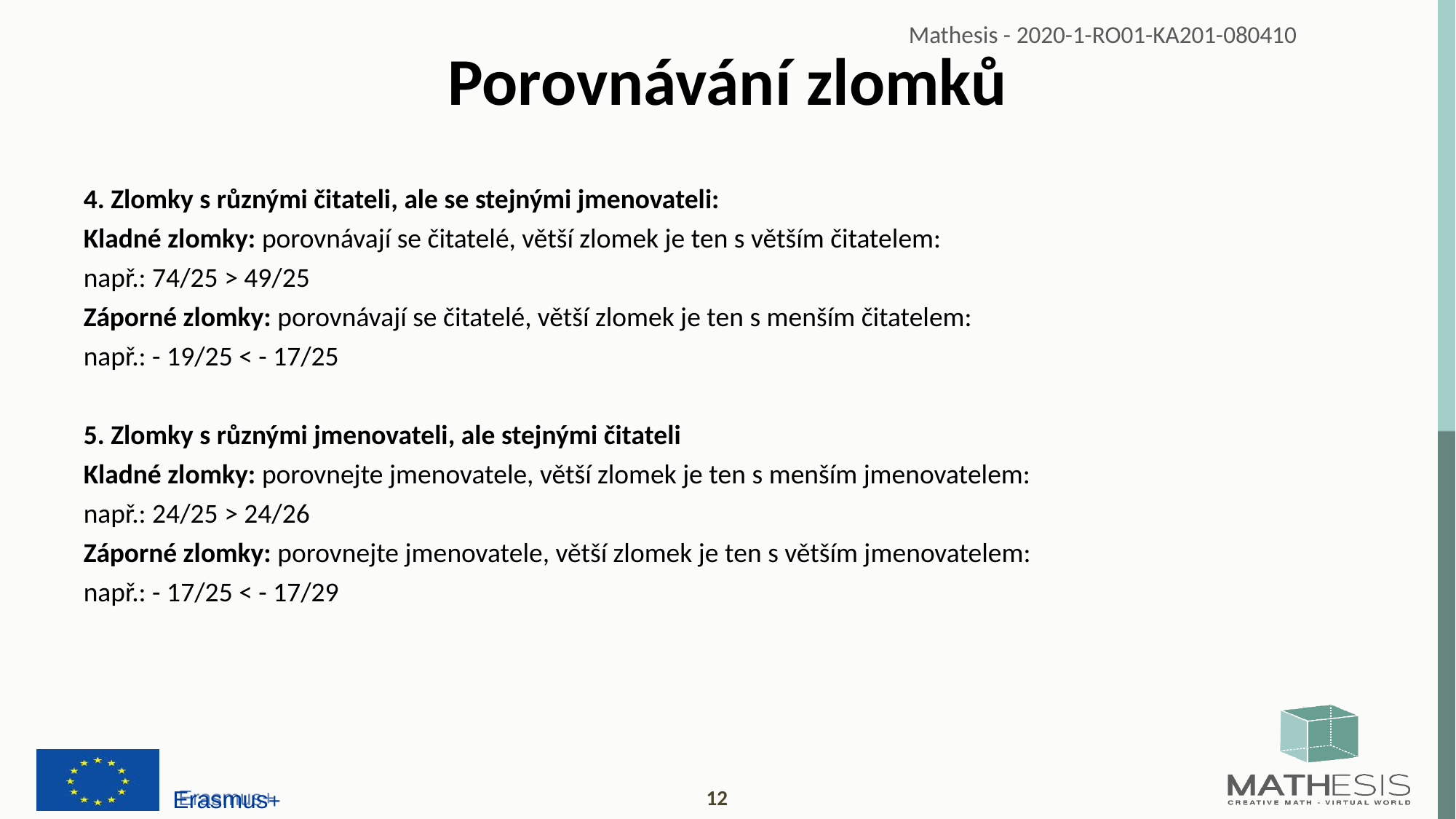

# Porovnávání zlomků
4. Zlomky s různými čitateli, ale se stejnými jmenovateli:
Kladné zlomky: porovnávají se čitatelé, větší zlomek je ten s větším čitatelem:
např.: 74/25 > 49/25
Záporné zlomky: porovnávají se čitatelé, větší zlomek je ten s menším čitatelem:
např.: - 19/25 < - 17/25

5. Zlomky s různými jmenovateli, ale stejnými čitateli
Kladné zlomky: porovnejte jmenovatele, větší zlomek je ten s menším jmenovatelem:
např.: 24/25 > 24/26
Záporné zlomky: porovnejte jmenovatele, větší zlomek je ten s větším jmenovatelem:
např.: - 17/25 < - 17/29